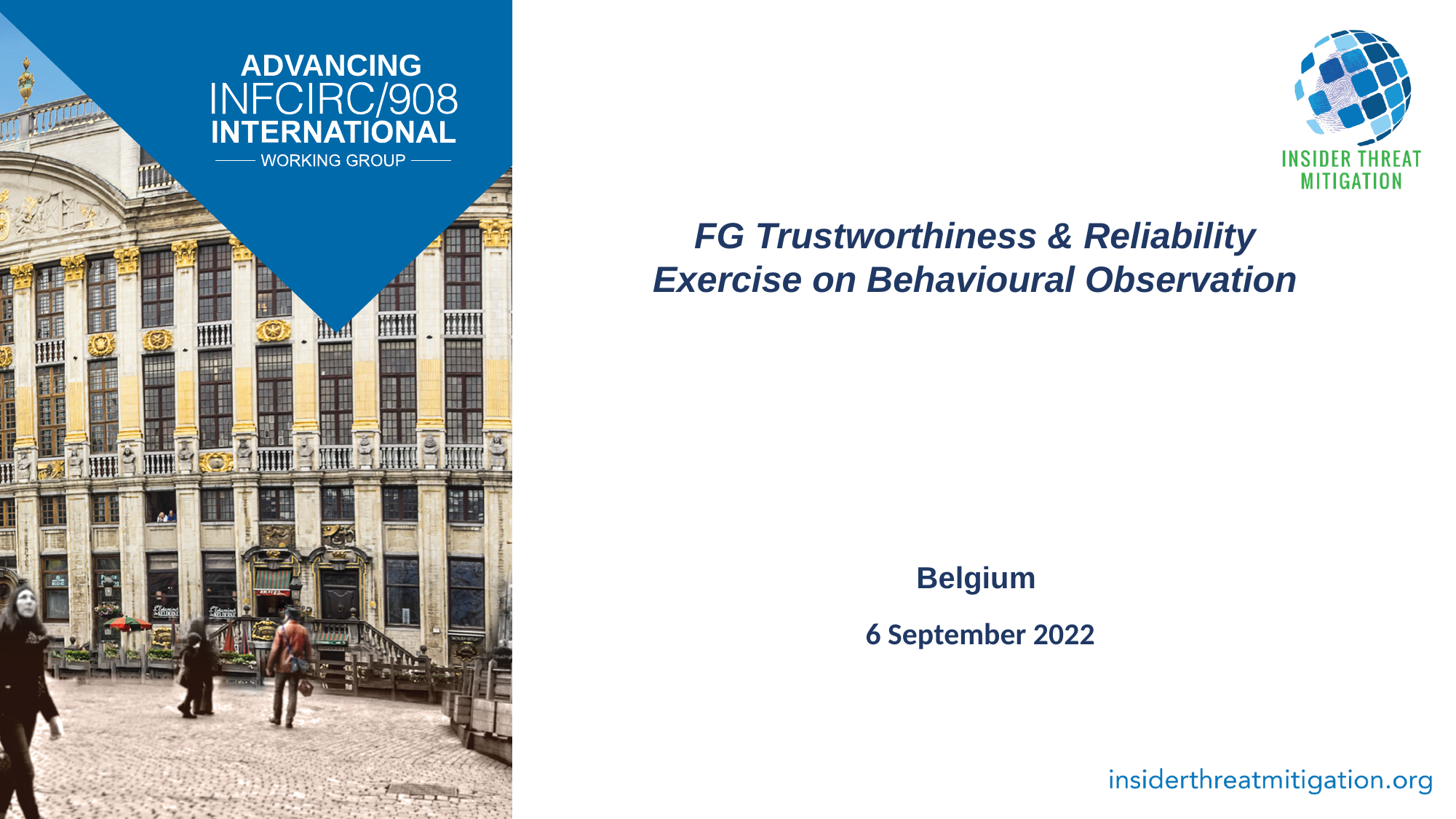

FG Trustworthiness & Reliability
Exercise on Behavioural Observation

Belgium

6 September 2022